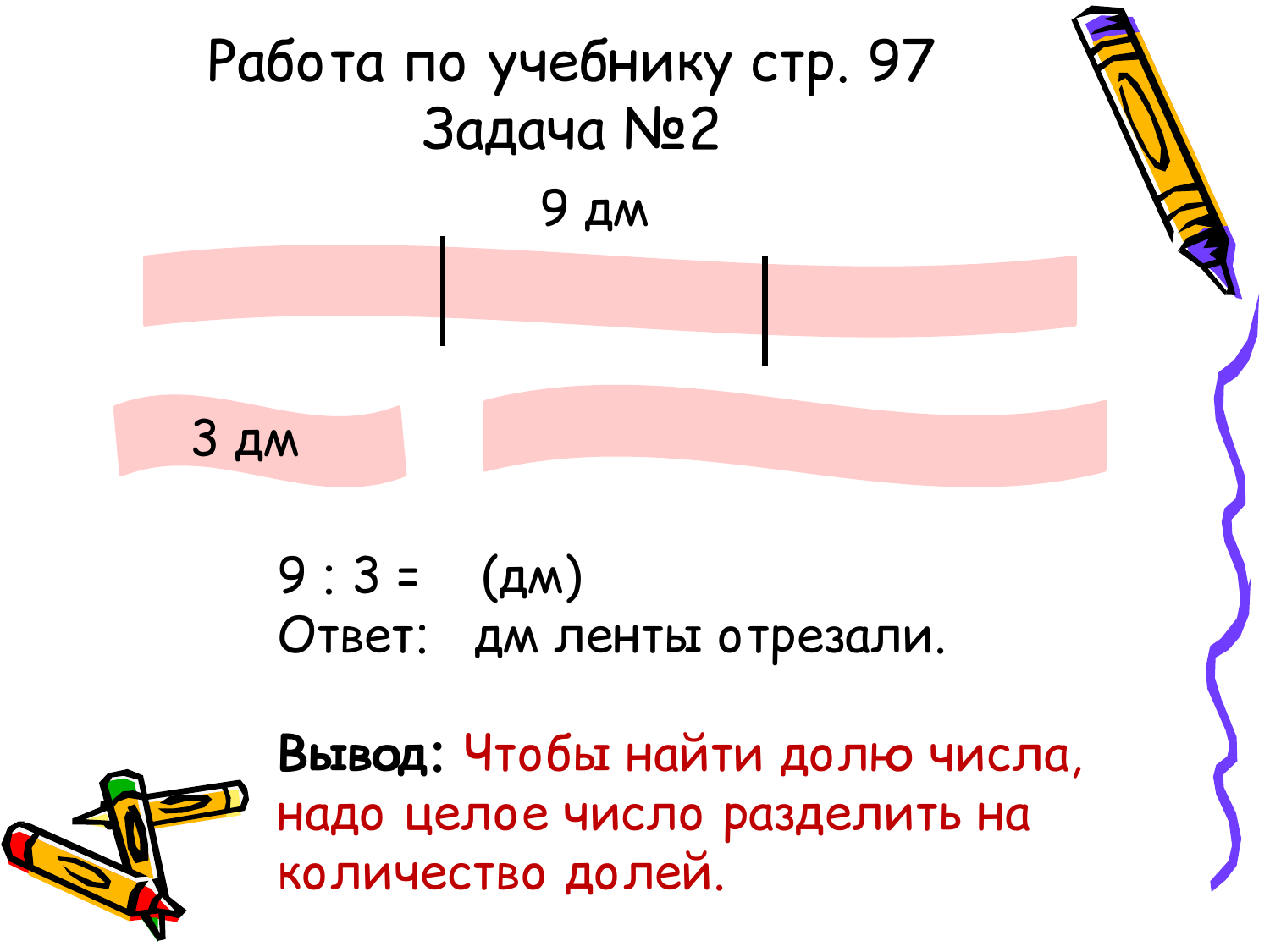

# Работа по учебнику стр. 97 Задача №2
9 дм

3 дм
9 : 3 =    (дм)
Ответ:   дм ленты отрезали.

Вывод: Чтобы найти долю числа, надо целое число разделить на количество долей.